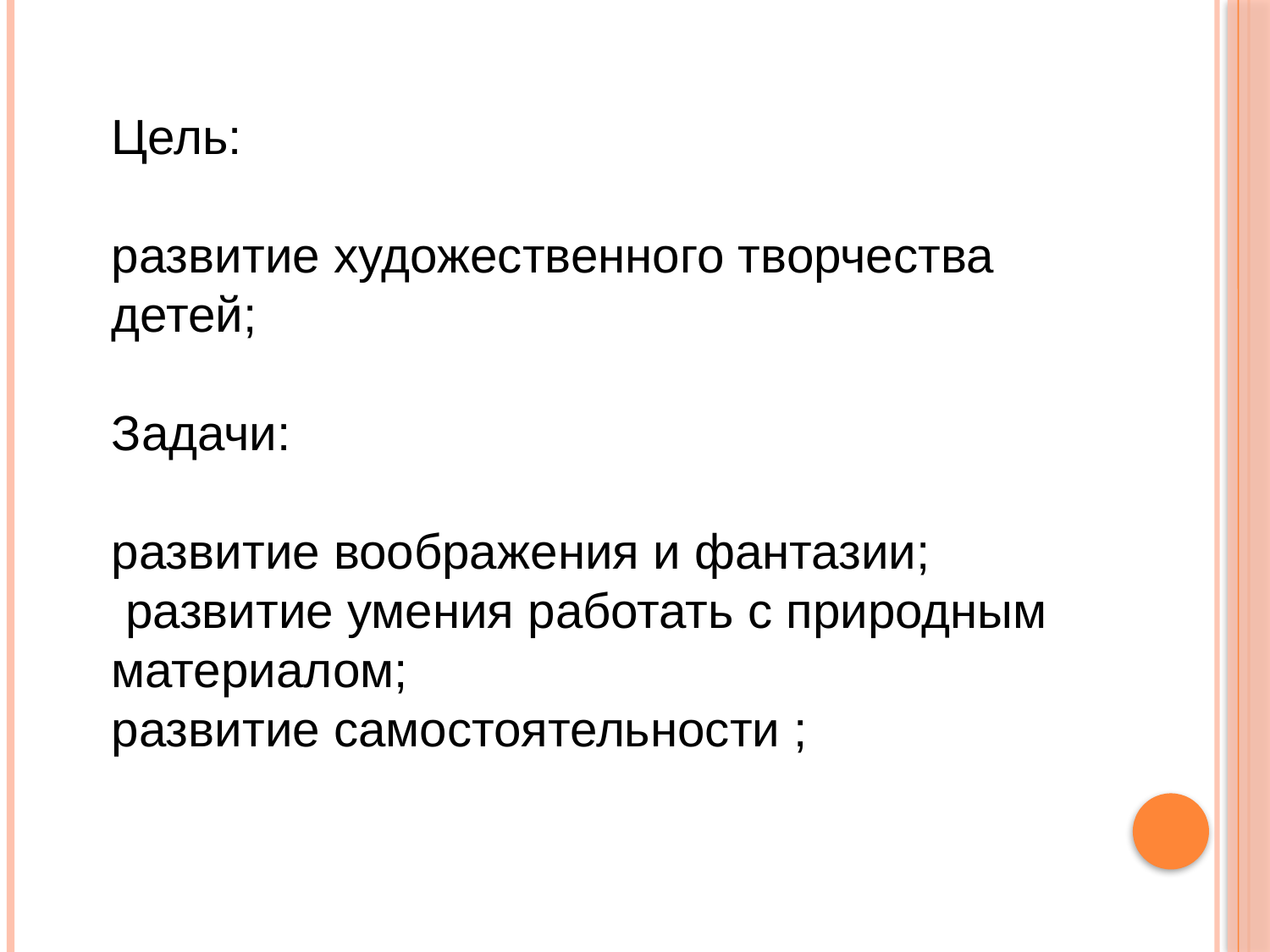

Цель:

развитие художественного творчества детей;

Задачи:

развитие воображения и фантазии;
 развитие умения работать с природным материалом;
развитие самостоятельности ;